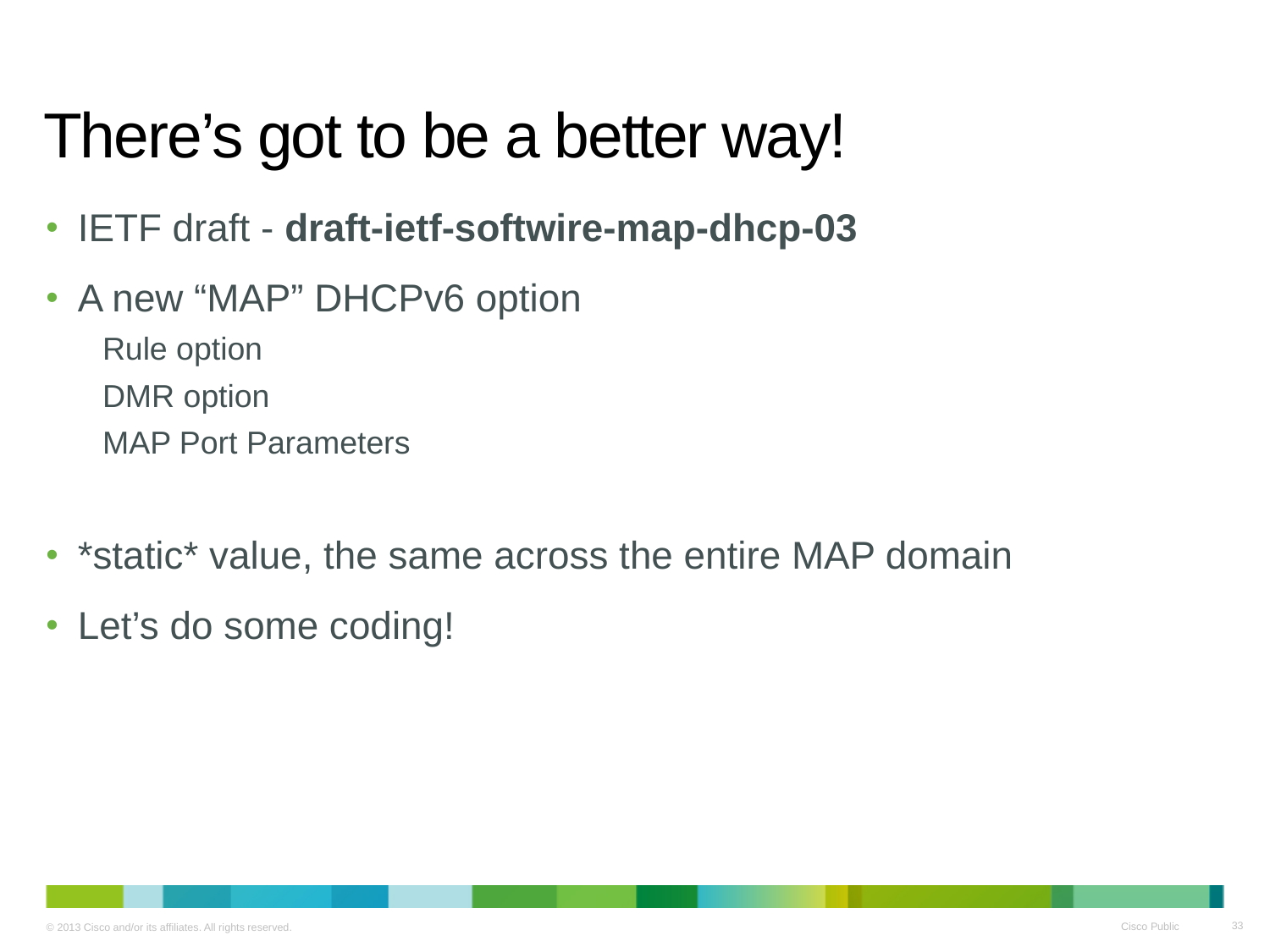

# There’s got to be a better way!
IETF draft - draft-ietf-softwire-map-dhcp-03
A new “MAP” DHCPv6 option
Rule option
DMR option
MAP Port Parameters

*static* value, the same across the entire MAP domain
Let’s do some coding!